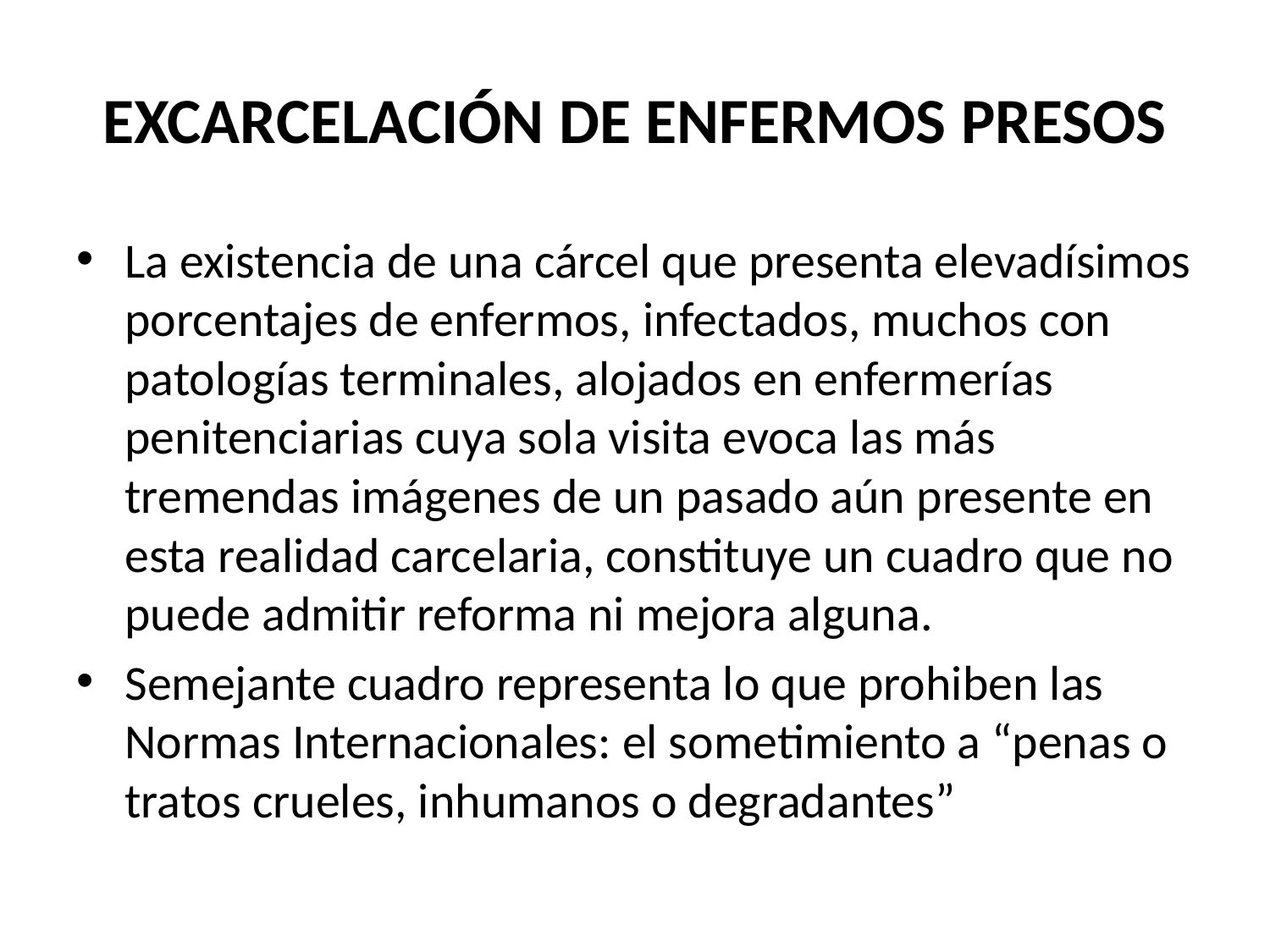

# EXCARCELACIÓN DE ENFERMOS PRESOS
La existencia de una cárcel que presenta elevadísimos porcentajes de enfermos, infectados, muchos con patologías terminales, alojados en enfermerías penitenciarias cuya sola visita evoca las más tremendas imágenes de un pasado aún presente en esta realidad carcelaria, constituye un cuadro que no puede admitir reforma ni mejora alguna.
Semejante cuadro representa lo que prohiben las Normas Internacionales: el sometimiento a “penas o tratos crueles, inhumanos o degradantes”